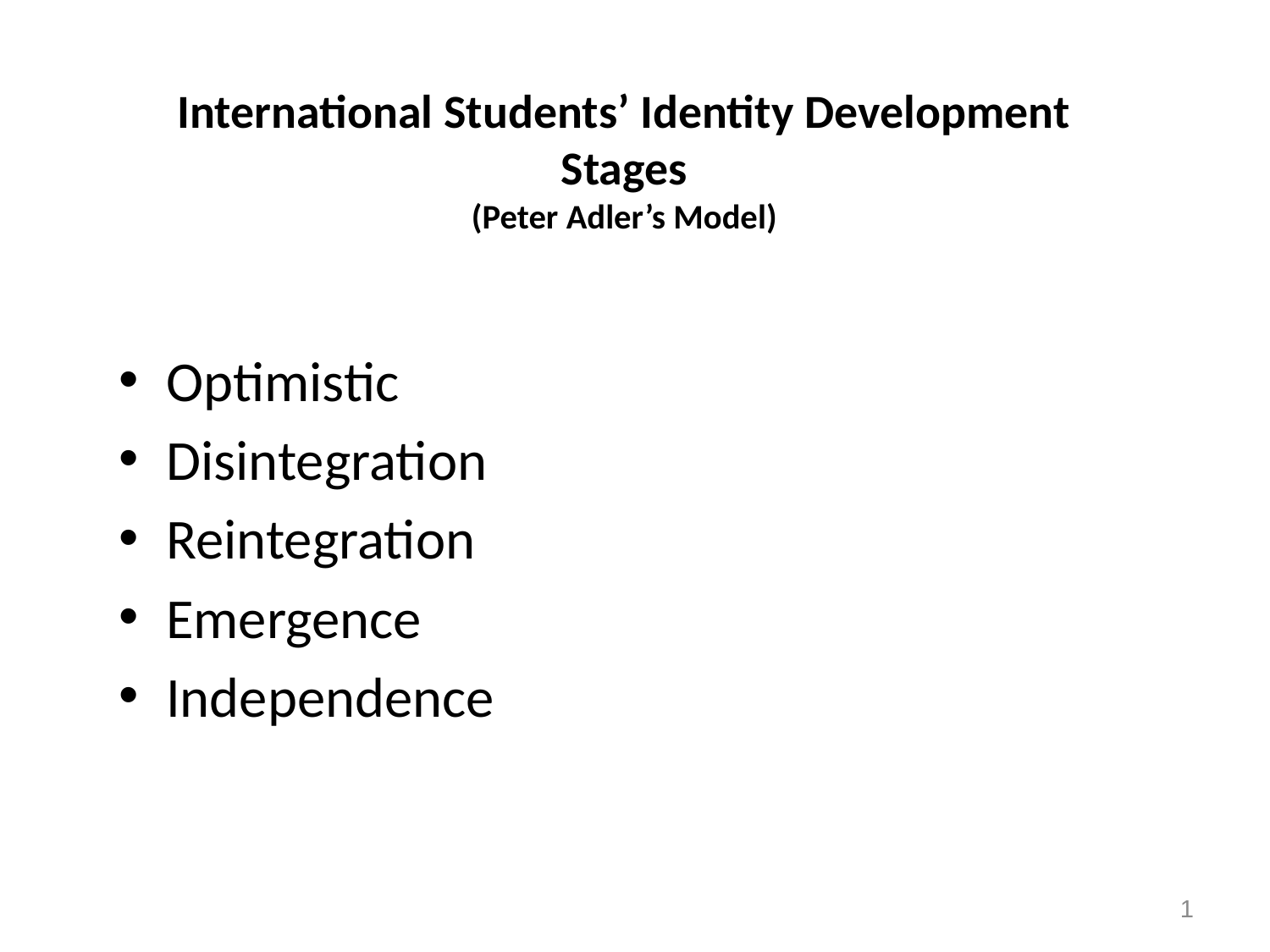

# International Students’ Identity Development Stages (Peter Adler’s Model)
Optimistic
Disintegration
Reintegration
Emergence
Independence
1